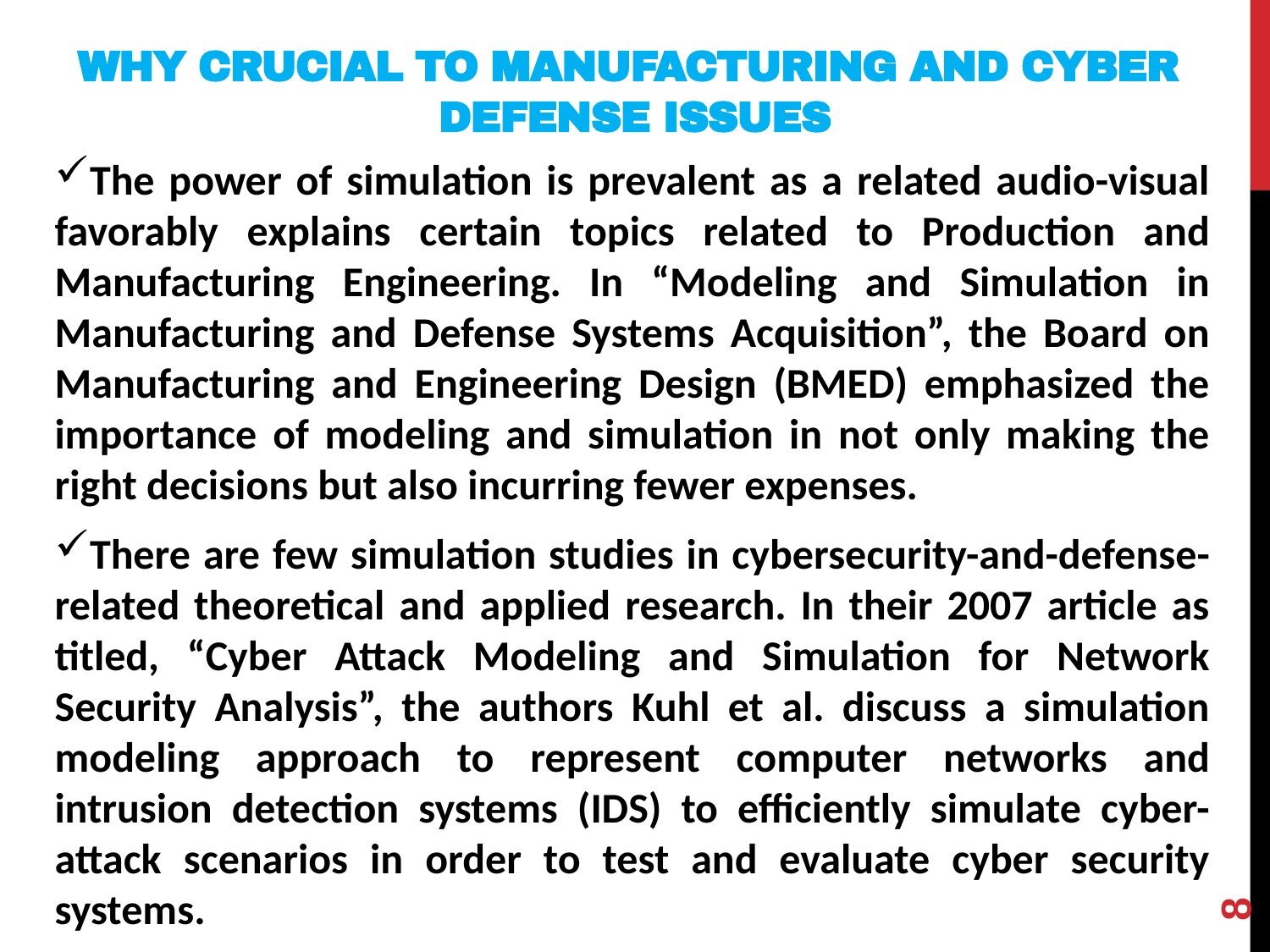

# Why Crucial to Manufacturing and Cyber Defense Issues
The power of simulation is prevalent as a related audio-visual favorably explains certain topics related to Production and Manufacturing Engineering. In “Modeling and Simulation in Manufacturing and Defense Systems Acquisition”, the Board on Manufacturing and Engineering Design (BMED) emphasized the importance of modeling and simulation in not only making the right decisions but also incurring fewer expenses.
There are few simulation studies in cybersecurity-and-defense-related theoretical and applied research. In their 2007 article as titled, “Cyber Attack Modeling and Simulation for Network Security Analysis”, the authors Kuhl et al. discuss a simulation modeling approach to represent computer networks and intrusion detection systems (IDS) to efficiently simulate cyber-attack scenarios in order to test and evaluate cyber security systems.
8